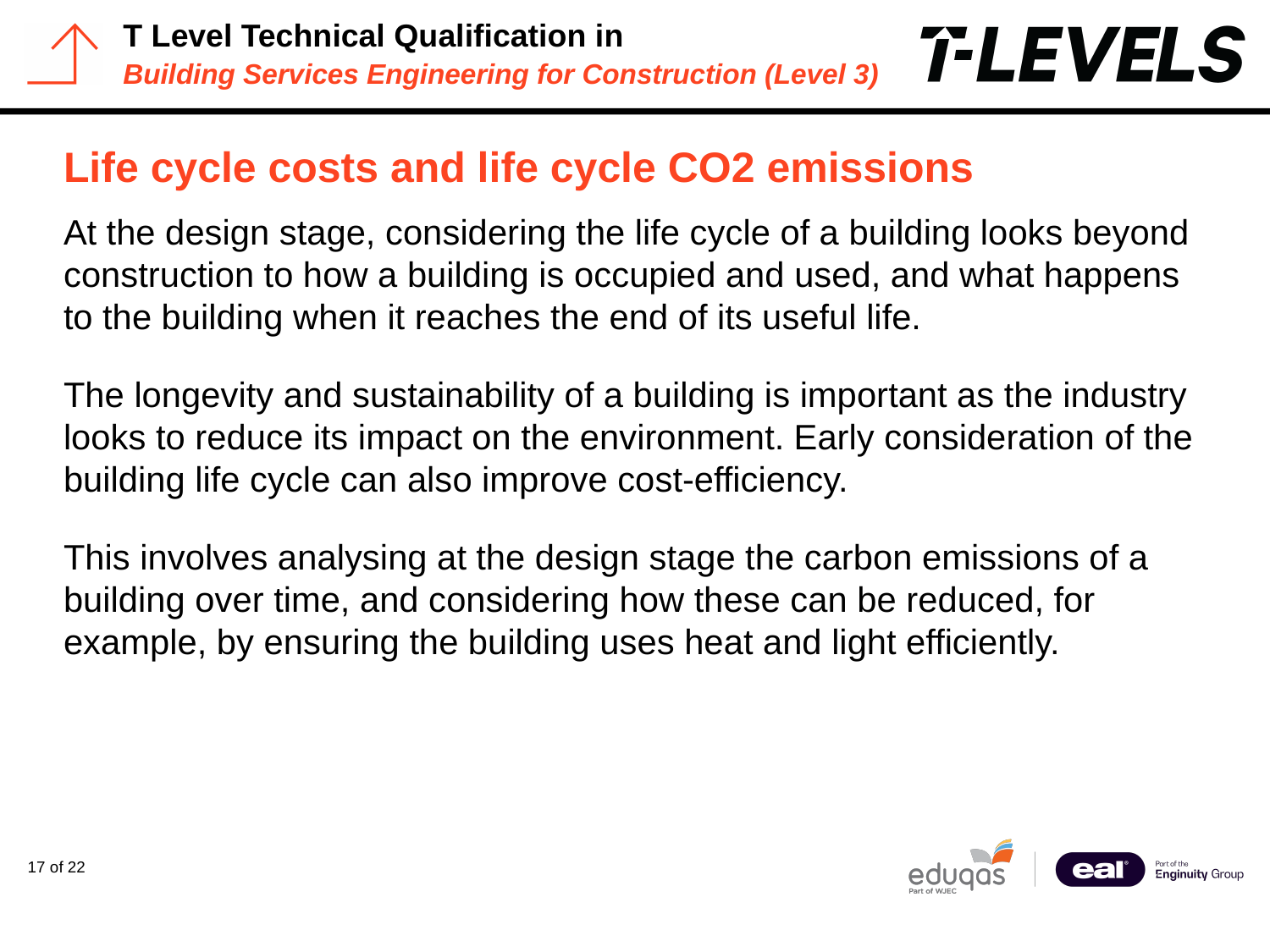

# Life cycle costs and life cycle CO2 emissions
At the design stage, considering the life cycle of a building looks beyond construction to how a building is occupied and used, and what happens to the building when it reaches the end of its useful life.
The longevity and sustainability of a building is important as the industry looks to reduce its impact on the environment. Early consideration of the building life cycle can also improve cost-efficiency.
This involves analysing at the design stage the carbon emissions of a building over time, and considering how these can be reduced, for example, by ensuring the building uses heat and light efficiently.